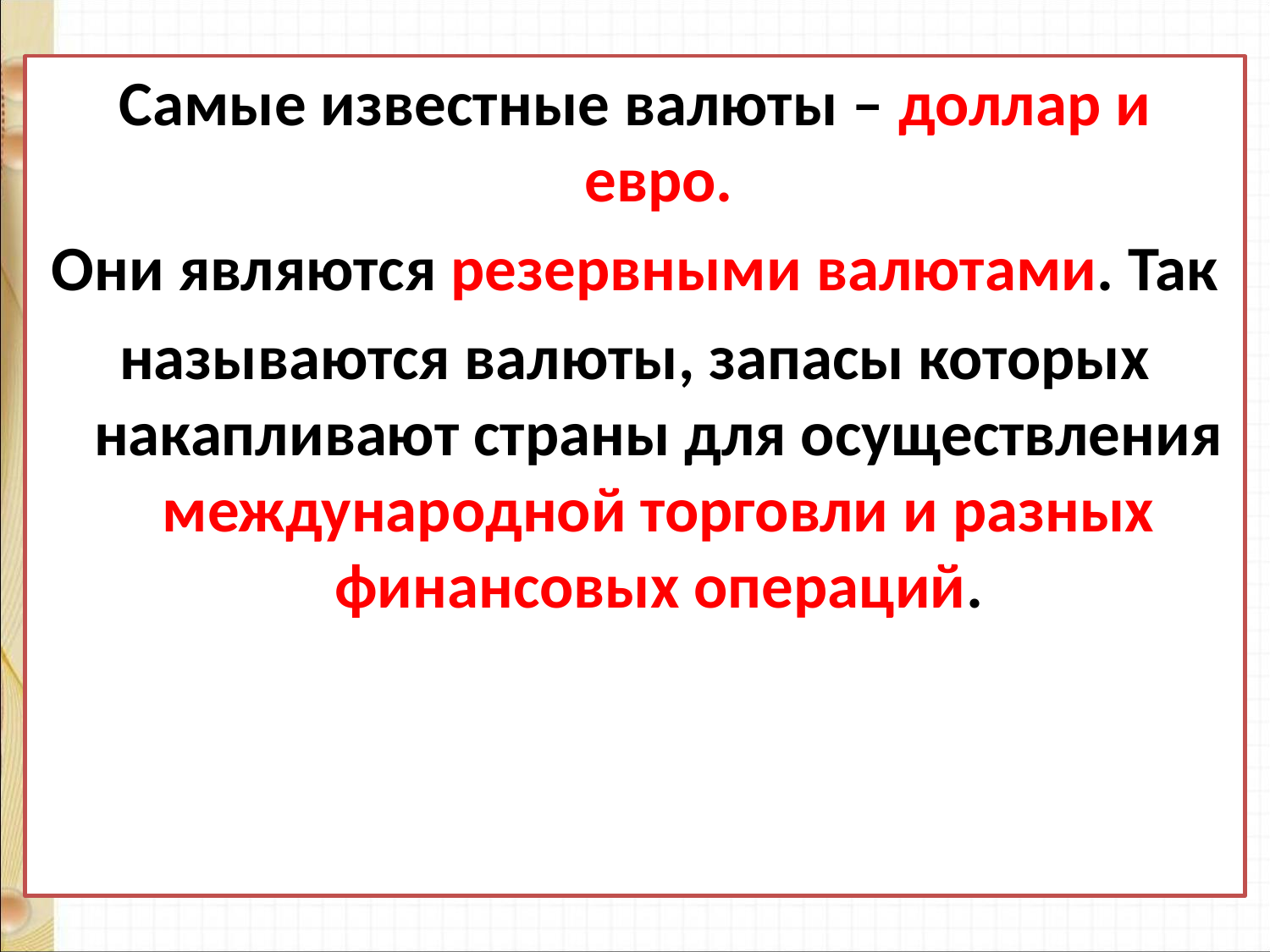

Самые известные валюты – доллар и евро.
Они являются резервными валютами. Так
называются валюты, запасы которых накапливают страны для осуществления международной торговли и разных финансовых операций.